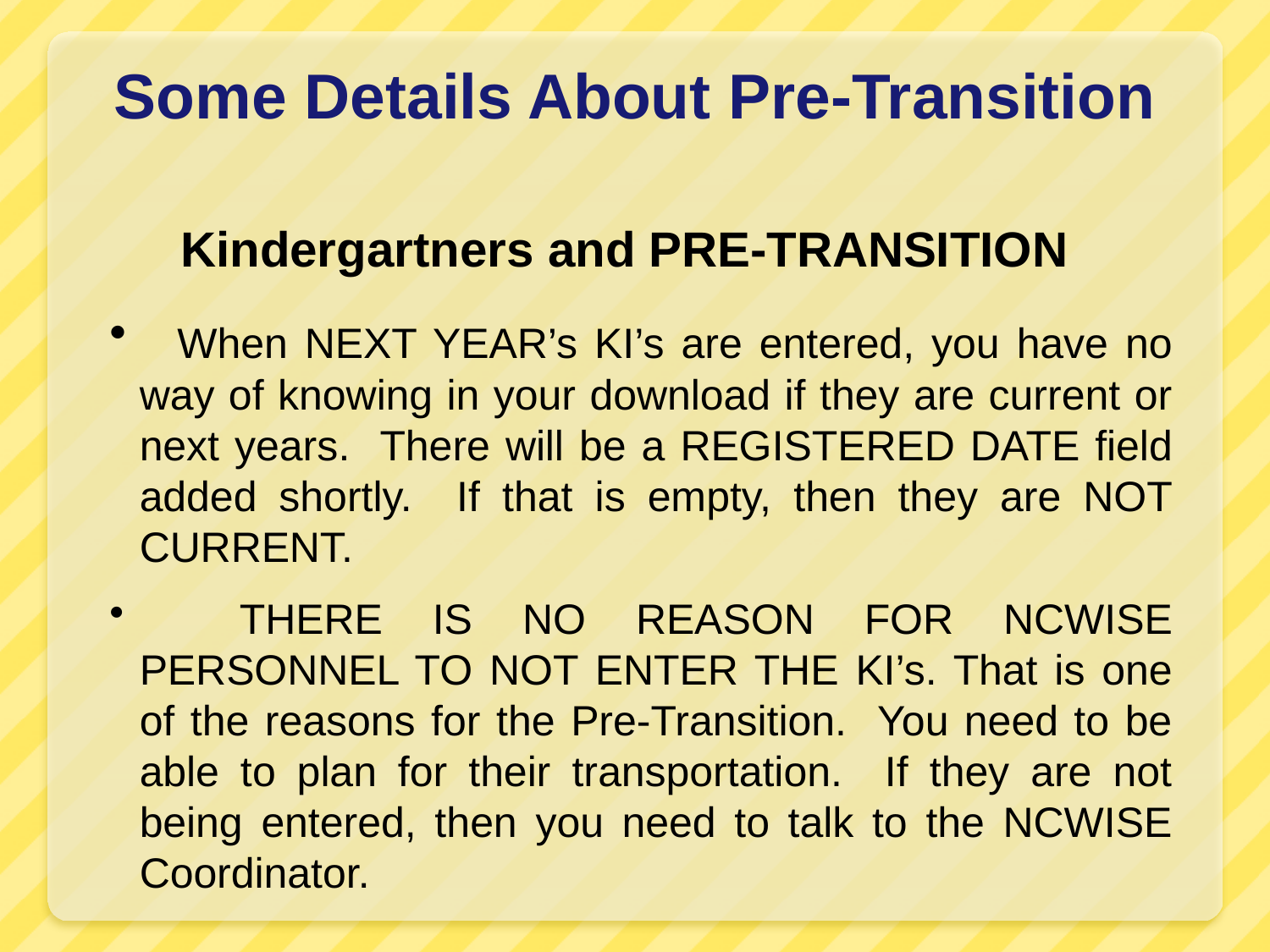

Some Details About Pre-Transition
Kindergartners and PRE-TRANSITION
  When NEXT YEAR’s KI’s are entered, you have no way of knowing in your download if they are current or next years.  There will be a REGISTERED DATE field added shortly.  If that is empty, then they are NOT CURRENT.
  THERE IS NO REASON FOR NCWISE PERSONNEL TO NOT ENTER THE KI’s. That is one of the reasons for the Pre-Transition.  You need to be able to plan for their transportation.  If they are not being entered, then you need to talk to the NCWISE Coordinator.